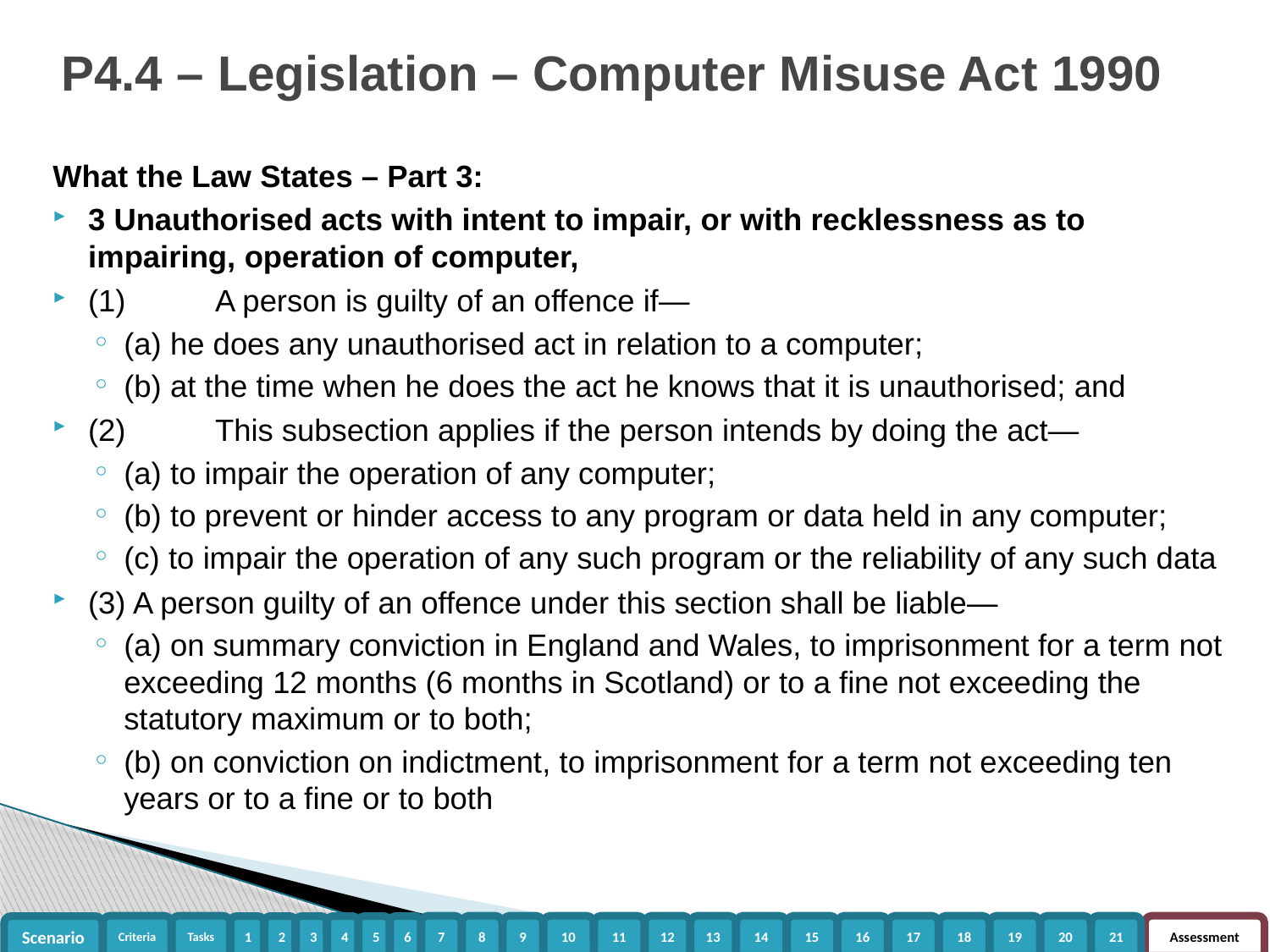

# P4.4 – Legislation – Computer Misuse Act 1990
What the Law States – Part 3:
3 Unauthorised acts with intent to impair, or with recklessness as to impairing, operation of computer,
(1)	A person is guilty of an offence if—
(a) he does any unauthorised act in relation to a computer;
(b) at the time when he does the act he knows that it is unauthorised; and
(2)	This subsection applies if the person intends by doing the act—
(a) to impair the operation of any computer;
(b) to prevent or hinder access to any program or data held in any computer;
(c) to impair the operation of any such program or the reliability of any such data
(3) A person guilty of an offence under this section shall be liable—
(a) on summary conviction in England and Wales, to imprisonment for a term not exceeding 12 months (6 months in Scotland) or to a fine not exceeding the statutory maximum or to both;
(b) on conviction on indictment, to imprisonment for a term not exceeding ten years or to a fine or to both